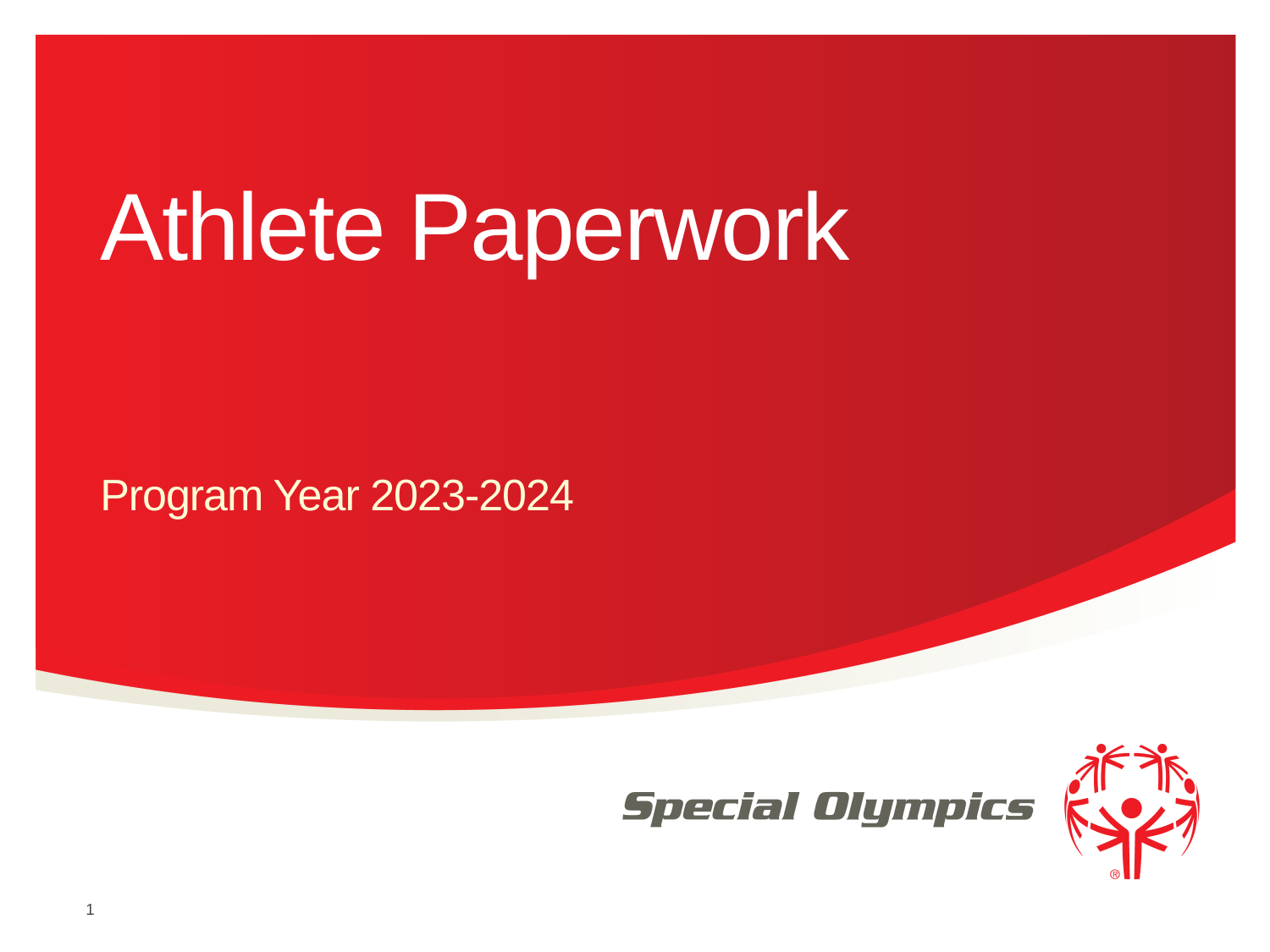

# Athlete Paperwork
Program Year 2023-2024
1